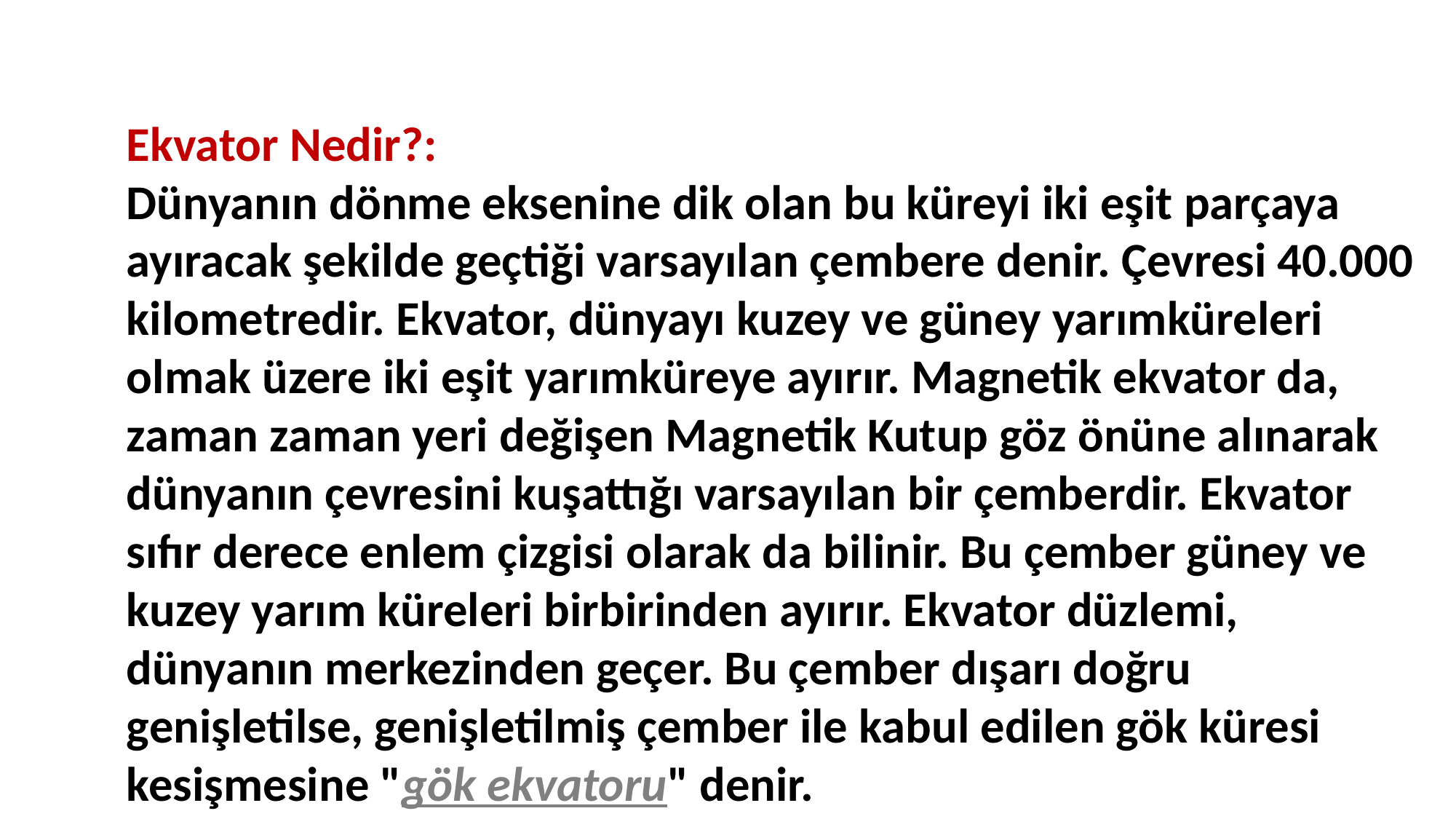

Ekvator Nedir?:
Dünyanın dönme eksenine dik olan bu küreyi iki eşit parçaya ayıracak şekilde geçtiği varsayılan çembere denir. Çevresi 40.000 kilometredir. Ekvator, dünyayı kuzey ve güney yarımküreleri olmak üzere iki eşit yarımküreye ayırır. Magnetik ekvator da, zaman zaman yeri değişen Magnetik Kutup göz önüne alınarak dünyanın çevresini kuşattığı varsayılan bir çemberdir. Ekvator sıfır derece enlem çizgisi olarak da bilinir. Bu çember güney ve kuzey yarım küreleri birbirinden ayırır. Ekvator düzlemi, dünyanın merkezinden geçer. Bu çember dışarı doğru genişletilse, genişletilmiş çember ile kabul edilen gök küresi kesişmesine "gök ekvatoru" denir.